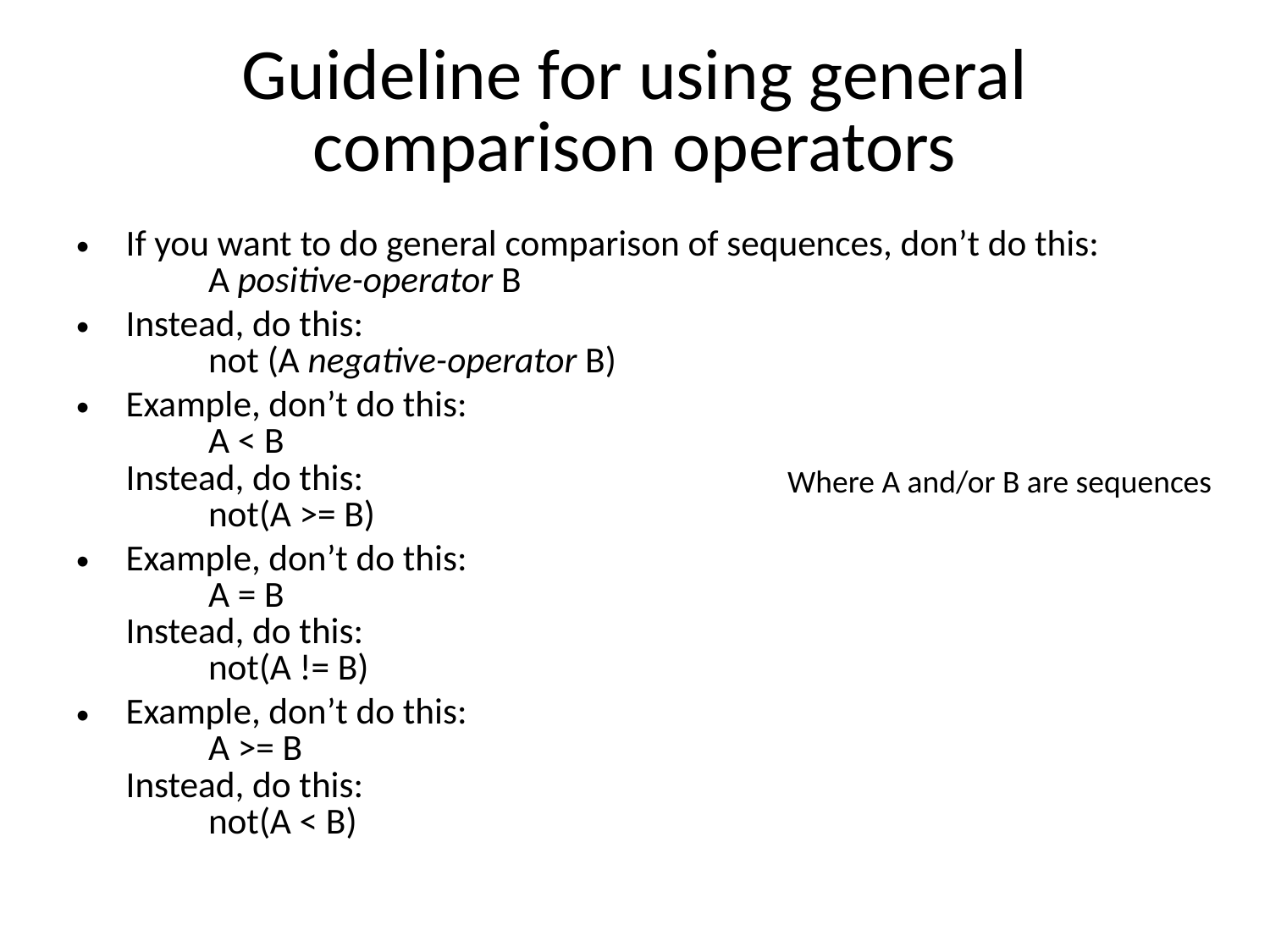

# Guideline for using general comparison operators
If you want to do general comparison of sequences, don’t do this:
	A positive-operator B
Instead, do this:
	not (A negative-operator B)
Example, don’t do this:
	A < B
Instead, do this:
	not(A >= B)
Example, don’t do this:
	A = B
Instead, do this:
	not(A != B)
Example, don’t do this:
	A >= B
Instead, do this:
	not(A < B)
Where A and/or B are sequences